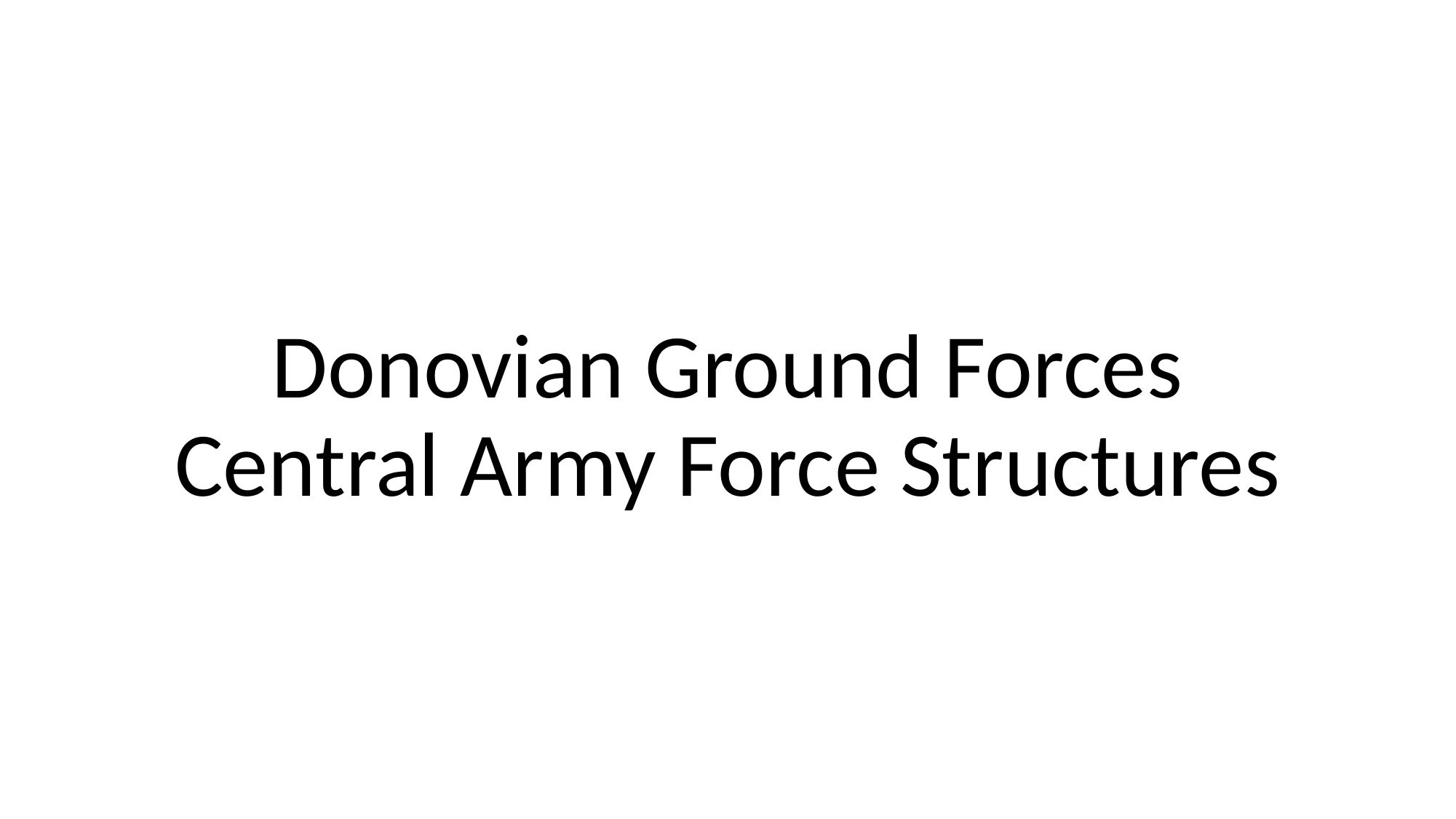

# Donovian Ground Forces Central Army Force Structures